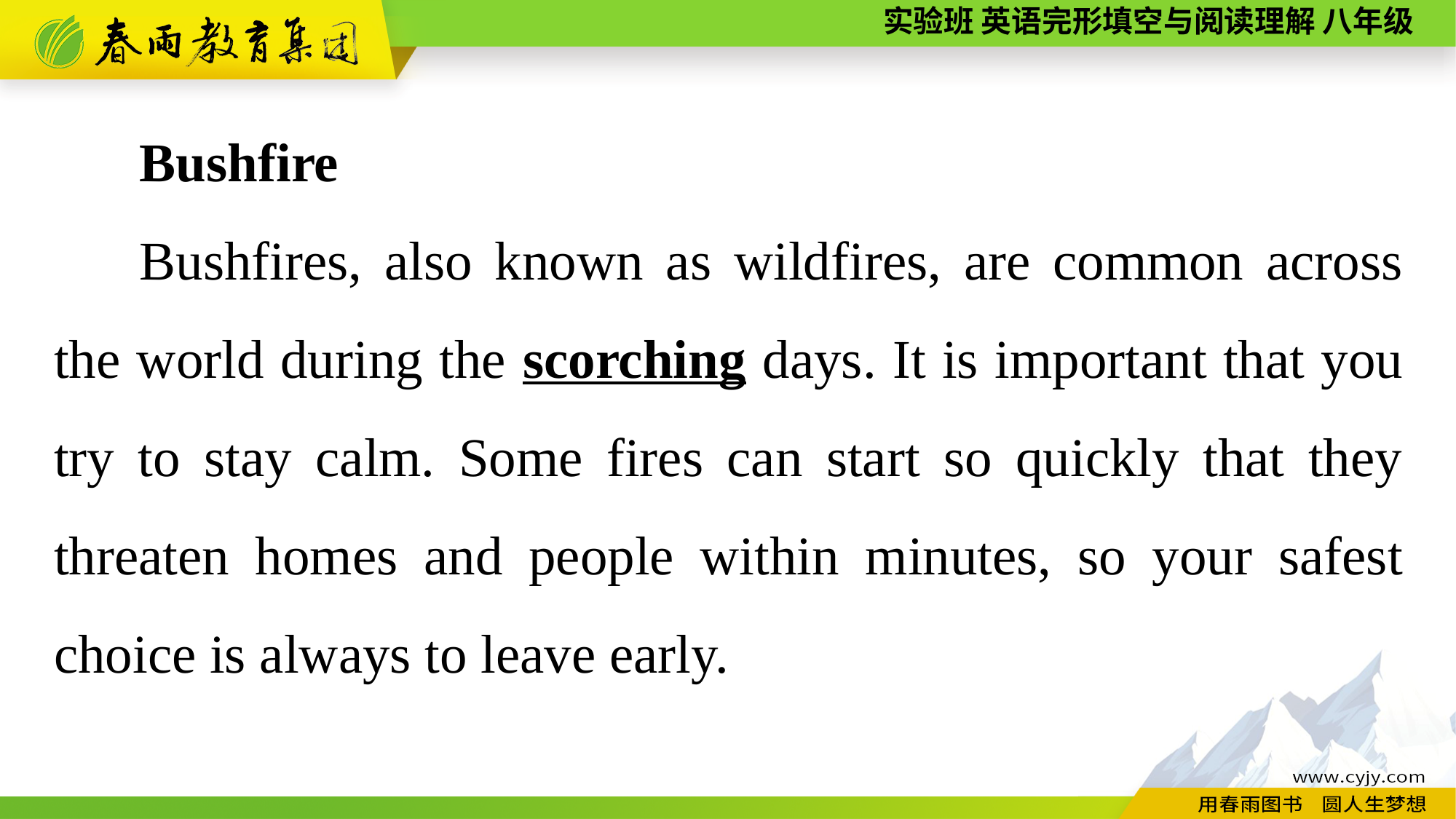

Bushfire
Bushfires, also known as wildfires, are common across the world during the scorching days. It is important that you try to stay calm. Some fires can start so quickly that they threaten homes and people within minutes, so your safest choice is always to leave early.